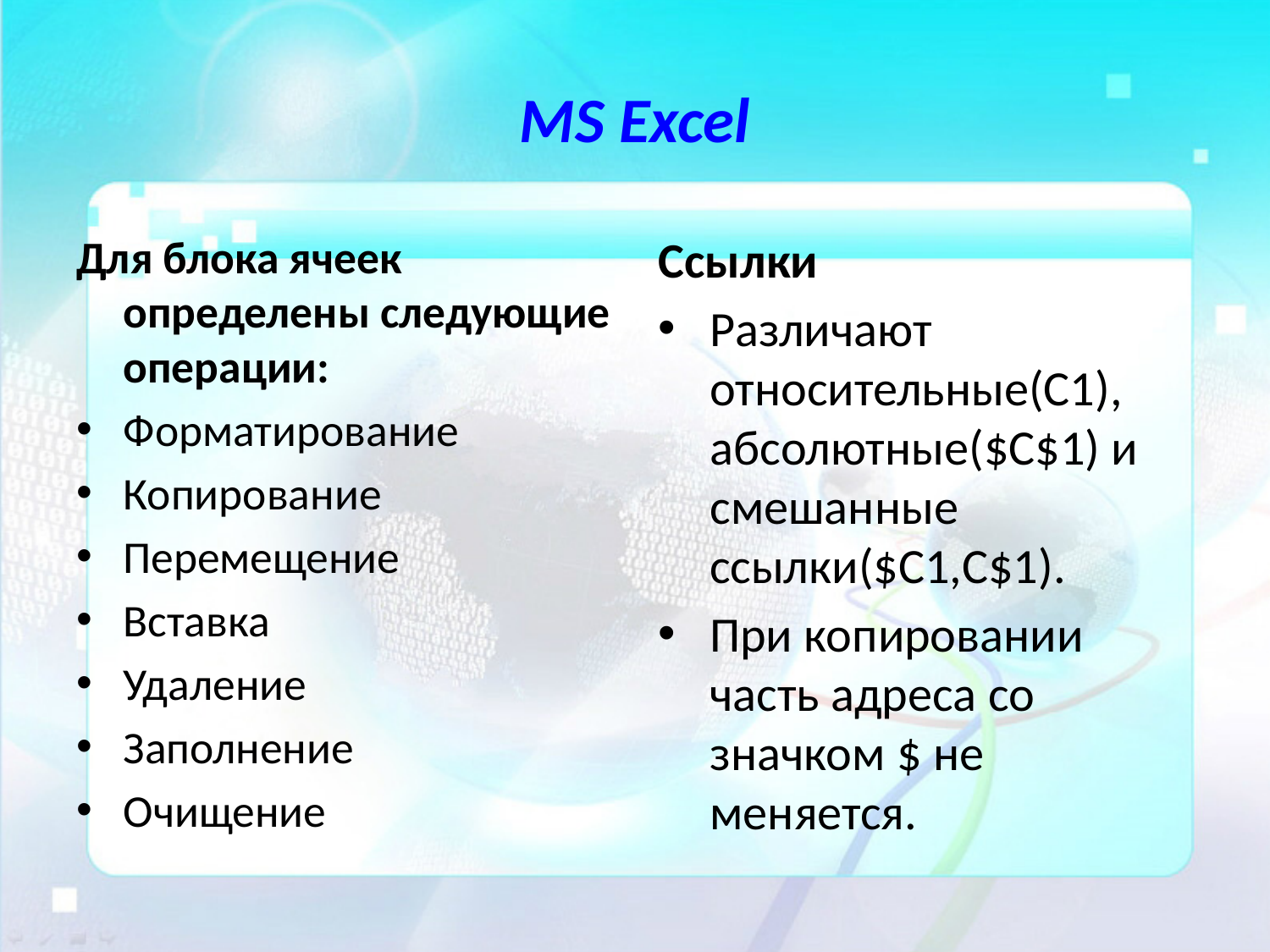

# MS Excel
Для блока ячеек определены следующие операции:
Форматирование
Копирование
Перемещение
Вставка
Удаление
Заполнение
Очищение

Ссылки
Различают относительные(С1), абсолютные($C$1) и смешанные ссылки($C1,C$1).
При копировании часть адреса со значком $ не меняется.